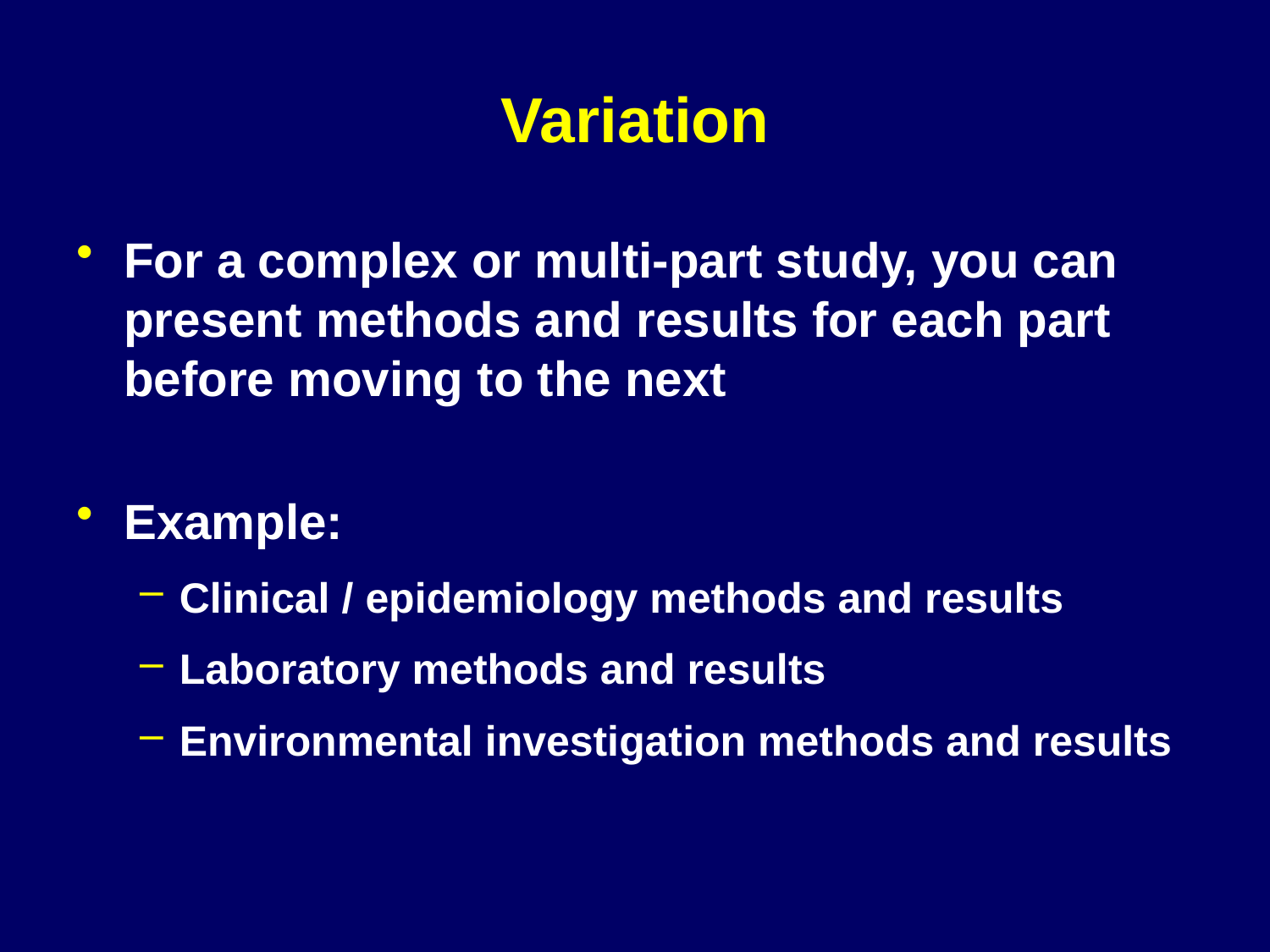

# Variation
For a complex or multi-part study, you can present methods and results for each part before moving to the next
Example:
Clinical / epidemiology methods and results
Laboratory methods and results
Environmental investigation methods and results